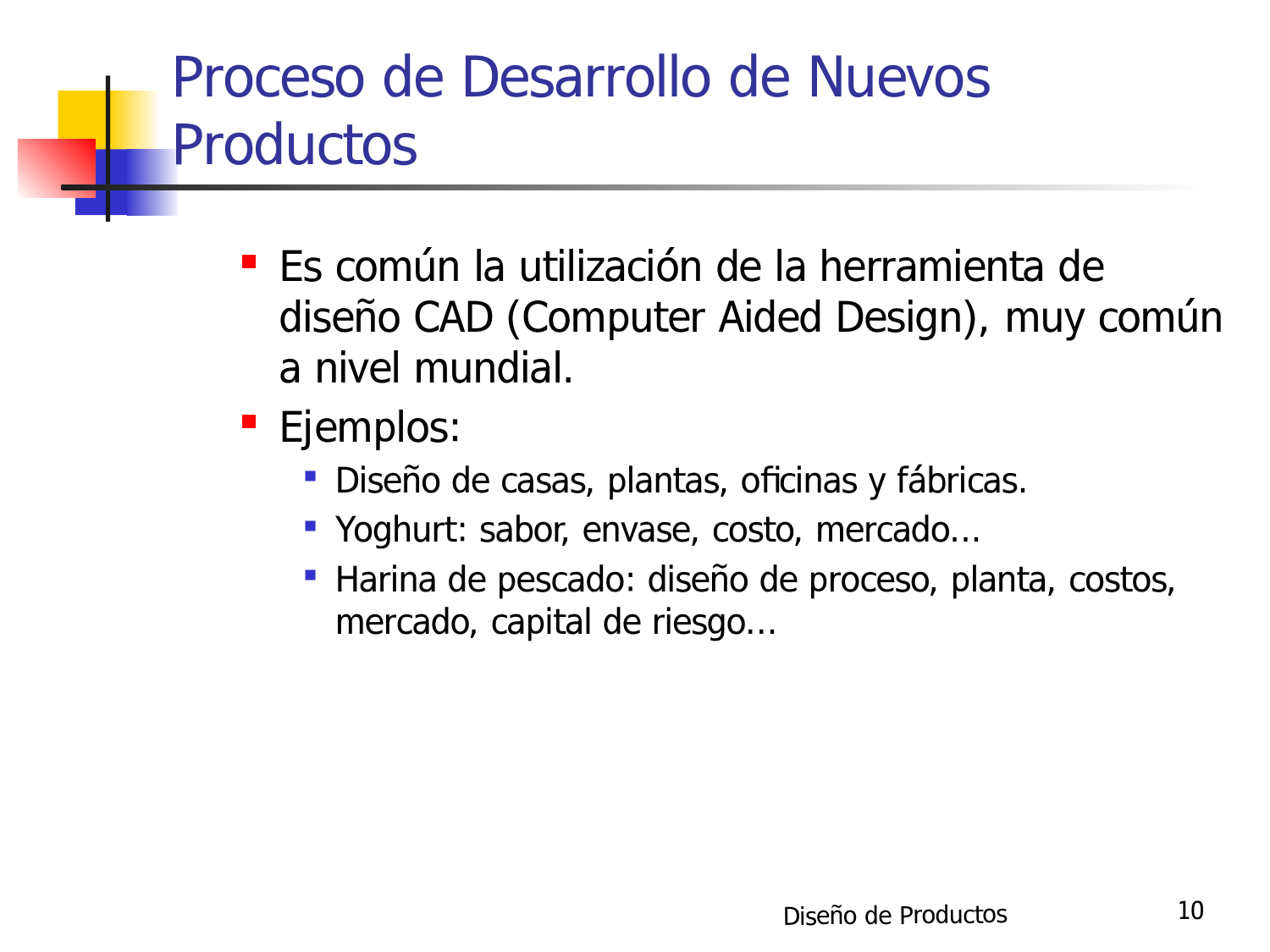

# Proceso de Desarrollo de Nuevos Productos
Es común la utilización de la herramienta de diseño CAD (Computer Aided Design), muy común a nivel mundial.
Ejemplos:
Diseño de casas, plantas, oficinas y fábricas.
Yoghurt: sabor, envase, costo, mercado...
Harina de pescado: diseño de proceso, planta, costos, mercado, capital de riesgo...

10
Diseño de Productos